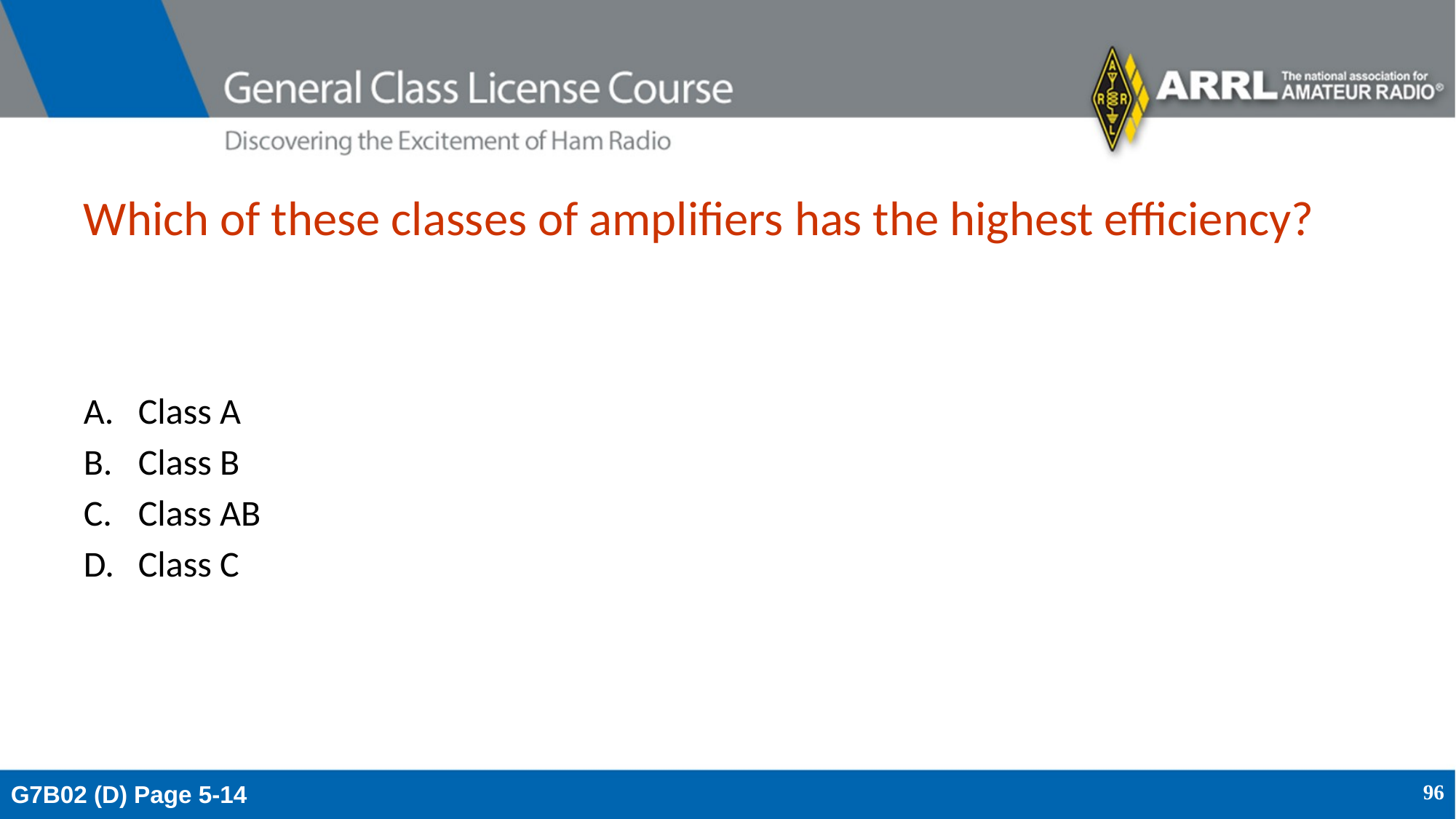

# Which of these classes of amplifiers has the highest efficiency?
Class A
Class B
Class AB
Class C
G7B02 (D) Page 5-14
96